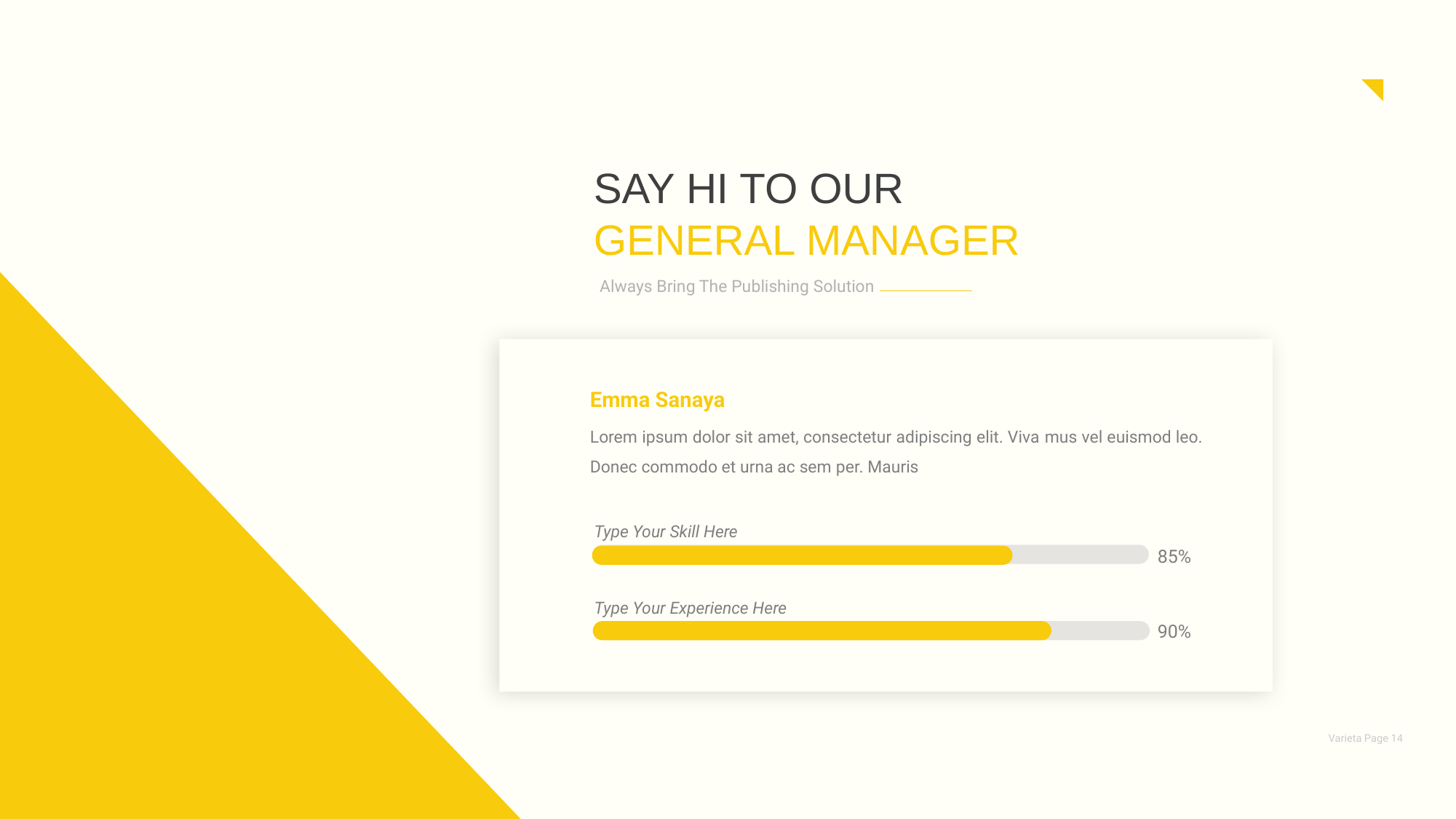

SAY HI TO OUR
GENERAL MANAGER
Always Bring The Publishing Solution

Emma Sanaya
Lorem ipsum dolor sit amet, consectetur adipiscing elit. Viva mus vel euismod leo. Donec commodo et urna ac sem per. Mauris
Type Your Skill Here
85%

Type Your Experience Here
90%
Varieta Page 14